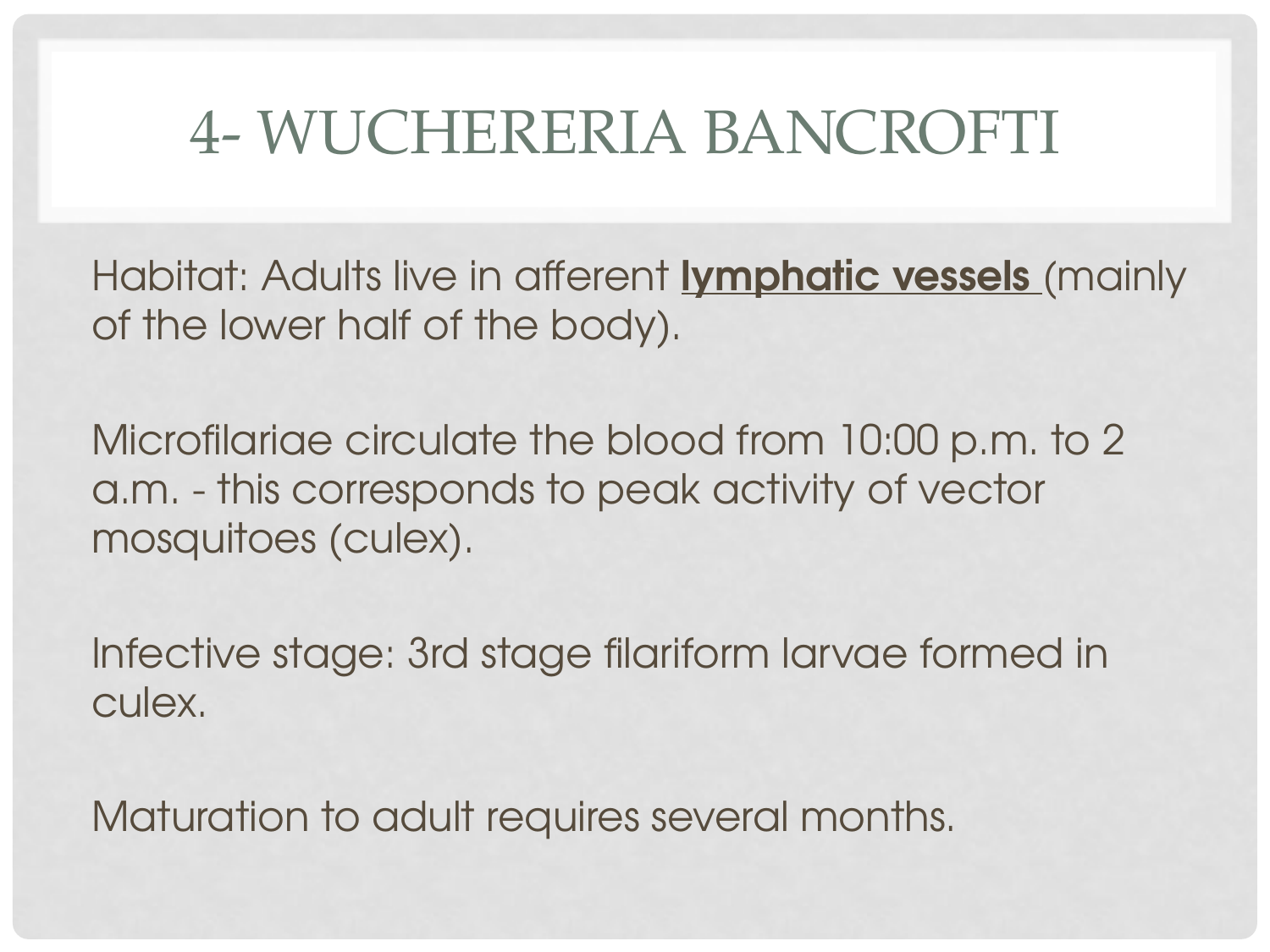

# 4- Wuchereria bancrofti
Habitat: Adults live in afferent lymphatic vessels (mainly of the lower half of the body).

Microfilariae circulate the blood from 10:00 p.m. to 2 a.m. - this corresponds to peak activity of vector mosquitoes (culex).

Infective stage: 3rd stage filariform larvae formed in culex.

Maturation to adult requires several months.